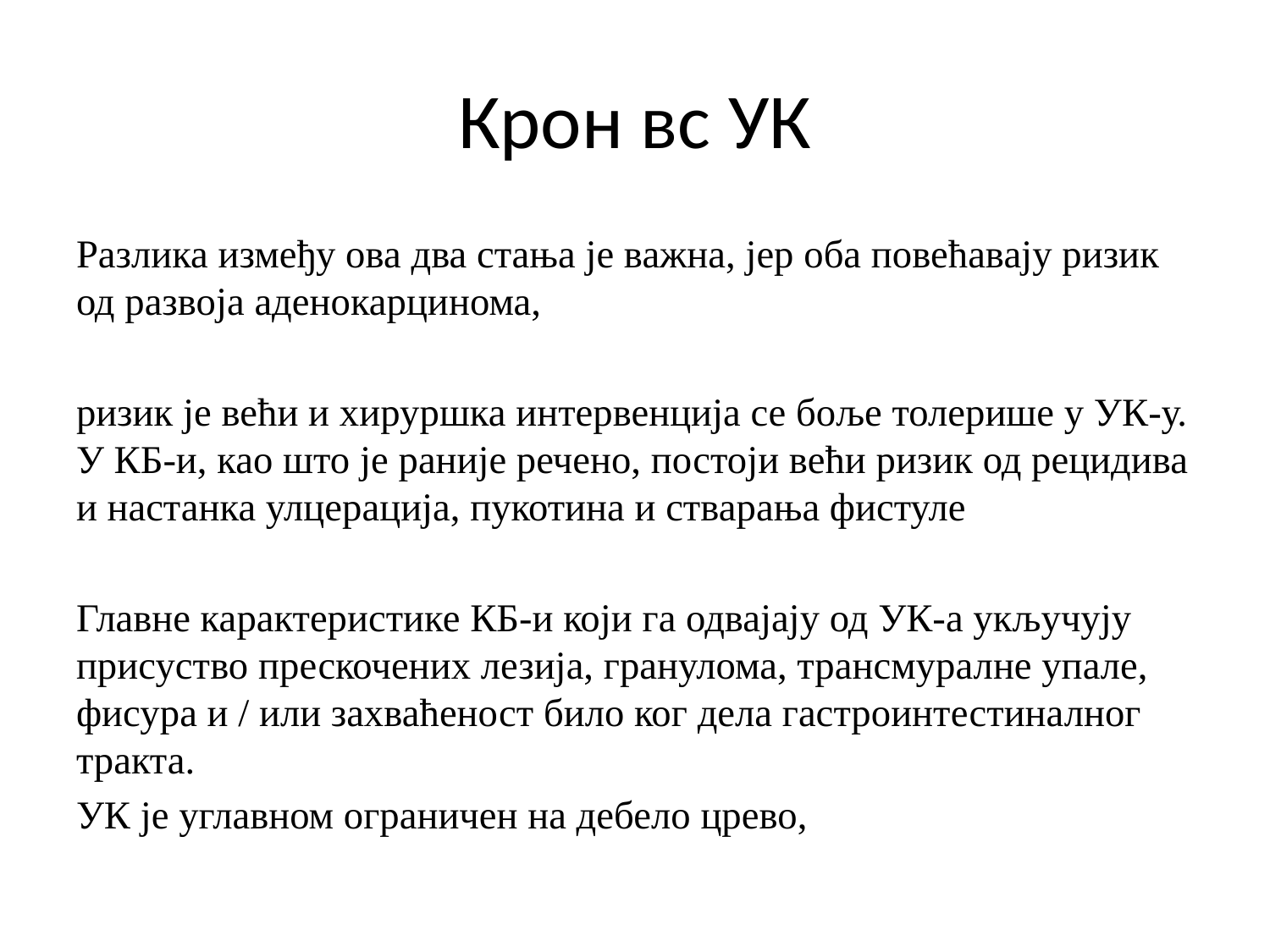

# Крон вс УК
Разлика између ова два стања је важна, јер оба повећавају ризик од развоја аденокарцинома,

ризик је већи и хируршка интервенција се боље толерише у УК-у. У КБ-и, као што је раније речено, постоји већи ризик од рецидива и настанка улцерација, пукотина и стварања фистуле

Главне карактеристике КБ-и који га одвајају од УК-а укључују присуство прескочених лезија, гранулома, трансмуралне упале, фисура и / или захваћеност било ког дела гастроинтестиналног тракта.
УК је углавном ограничен на дебело црево,